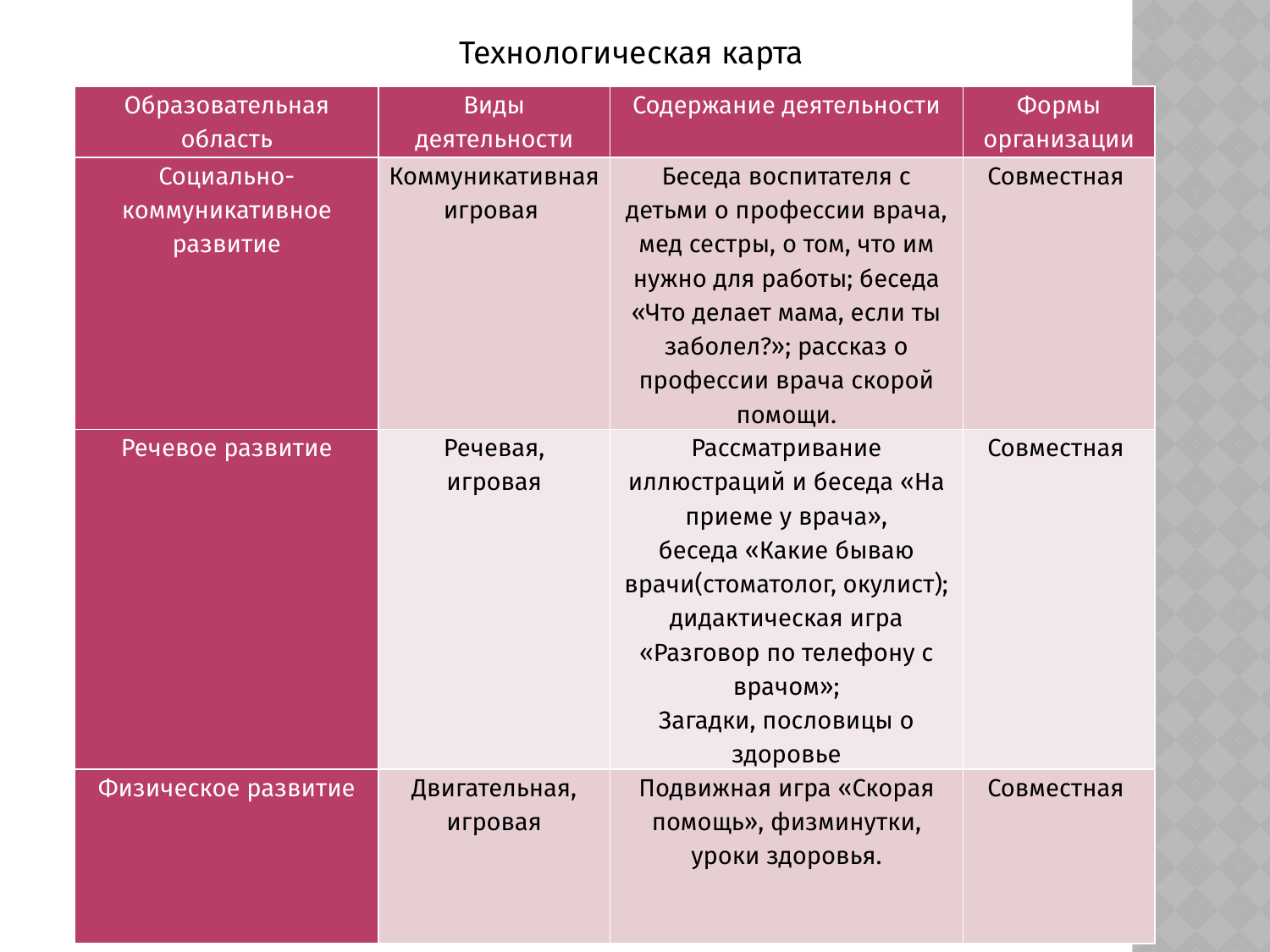

Технологическая карта
| Образовательная область | Виды деятельности | Содержание деятельности | Формы организации |
| --- | --- | --- | --- |
| Социально-коммуникативное развитие | Коммуникативная игровая | Беседа воспитателя с детьми о профессии врача, мед сестры, о том, что им нужно для работы; беседа «Что делает мама, если ты заболел?»; рассказ о профессии врача скорой помощи. | Совместная |
| Речевое развитие | Речевая, игровая | Рассматривание иллюстраций и беседа «На приеме у врача», беседа «Какие бываю врачи(стоматолог, окулист); дидактическая игра «Разговор по телефону с врачом»; Загадки, пословицы о здоровье | Совместная |
| Физическое развитие | Двигательная, игровая | Подвижная игра «Скорая помощь», физминутки, уроки здоровья. | Совместная |